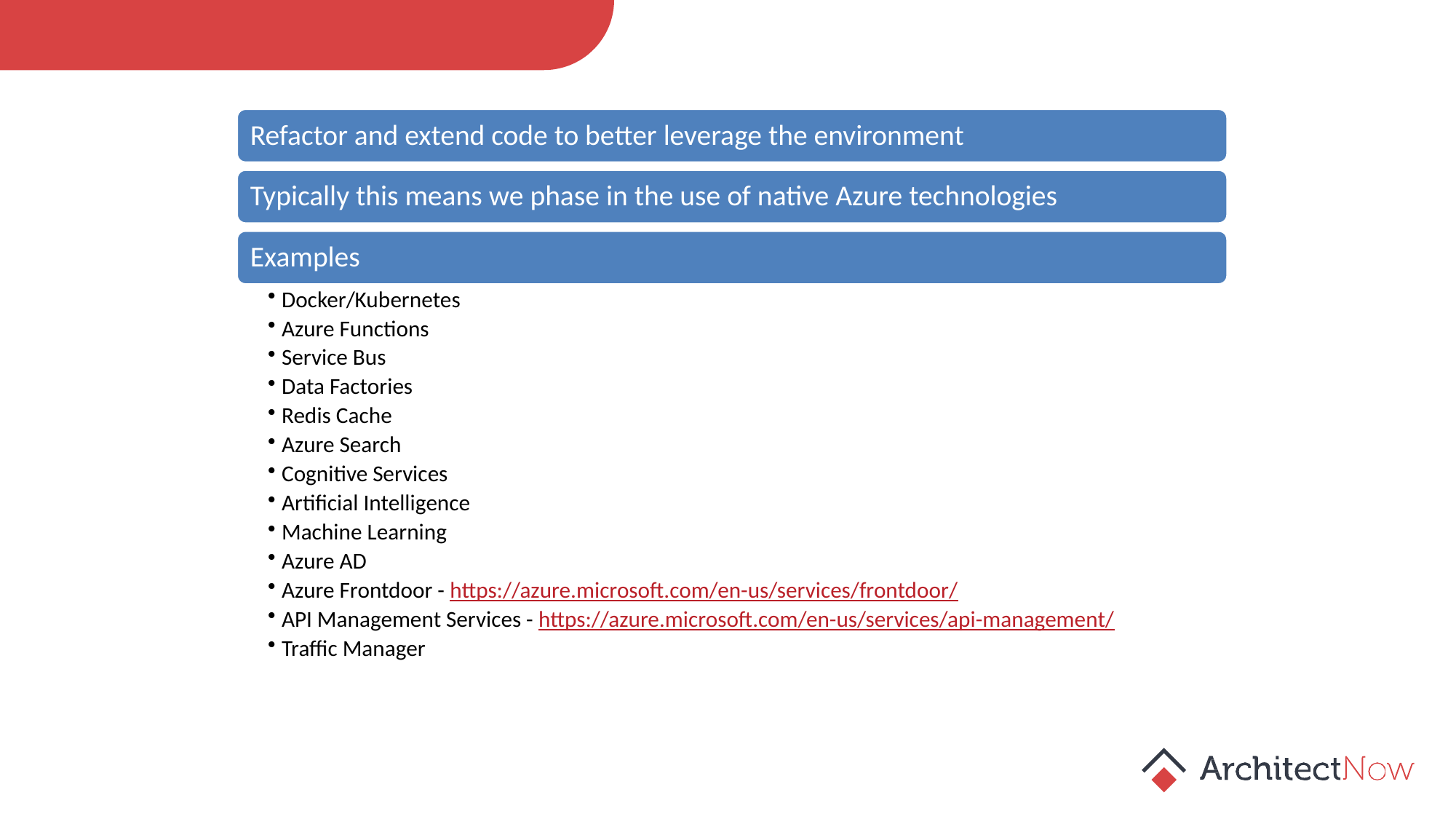

Refactor and extend code to better leverage the environment
Typically this means we phase in the use of native Azure technologies
Examples
Docker/Kubernetes
Azure Functions
Service Bus
Data Factories
Redis Cache
Azure Search
Cognitive Services
Artificial Intelligence
Machine Learning
Azure AD
Azure Frontdoor - https://azure.microsoft.com/en-us/services/frontdoor/
API Management Services - https://azure.microsoft.com/en-us/services/api-management/
Traffic Manager